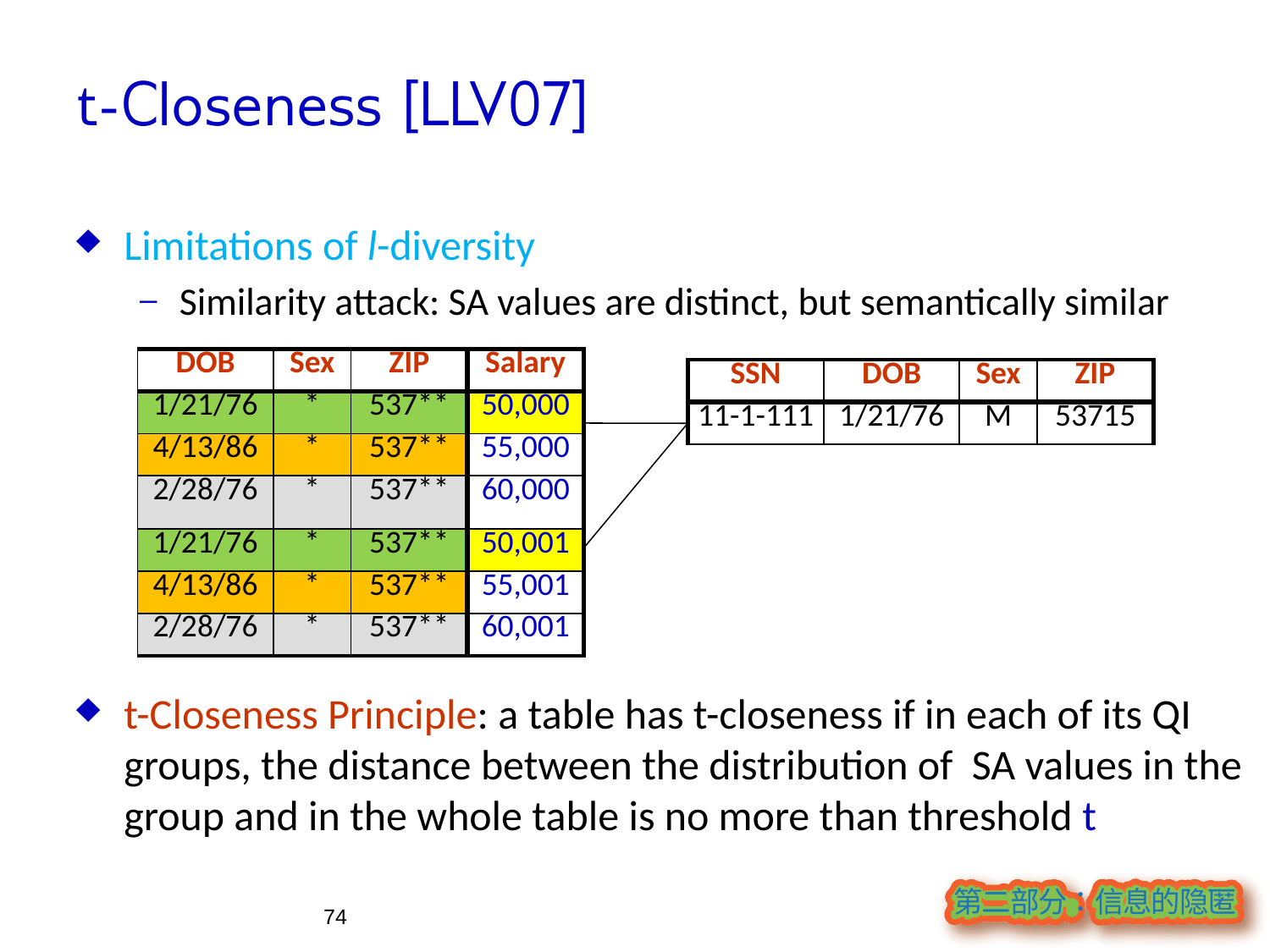

t-Closeness [LLV07]
Limitations of l-diversity
Similarity attack: SA values are distinct, but semantically similar

t-Closeness Principle: a table has t-closeness if in each of its QI groups, the distance between the distribution of  SA values in the group and in the whole table is no more than threshold t
| DOB | Sex | ZIP | Salary |
| --- | --- | --- | --- |
| 1/21/76 | \* | 537\*\* | 50,000 |
| 4/13/86 | \* | 537\*\* | 55,000 |
| 2/28/76 | \* | 537\*\* | 60,000 |
| 1/21/76 | \* | 537\*\* | 50,001 |
| 4/13/86 | \* | 537\*\* | 55,001 |
| 2/28/76 | \* | 537\*\* | 60,001 |
| SSN | DOB | Sex | ZIP |
| --- | --- | --- | --- |
| 11-1-111 | 1/21/76 | M | 53715 |
74